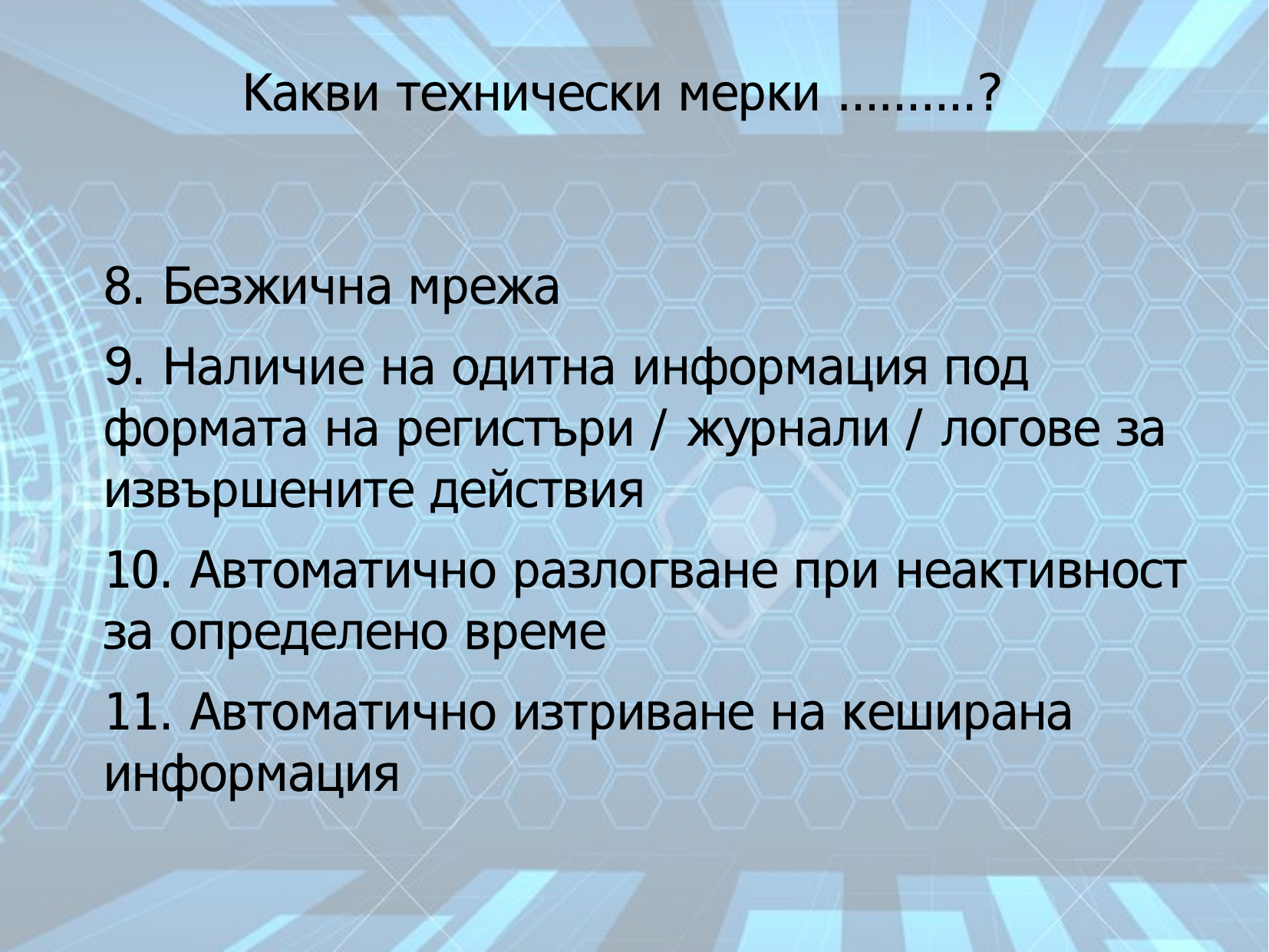

Какви технически мерки ……….?
8. Безжична мрежа
9. Наличие на одитна информация под формата на регистъри / журнали / логове за извършените действия
10. Автоматично разлогване при неактивност за определено време
11. Автоматично изтриване на кеширана информация